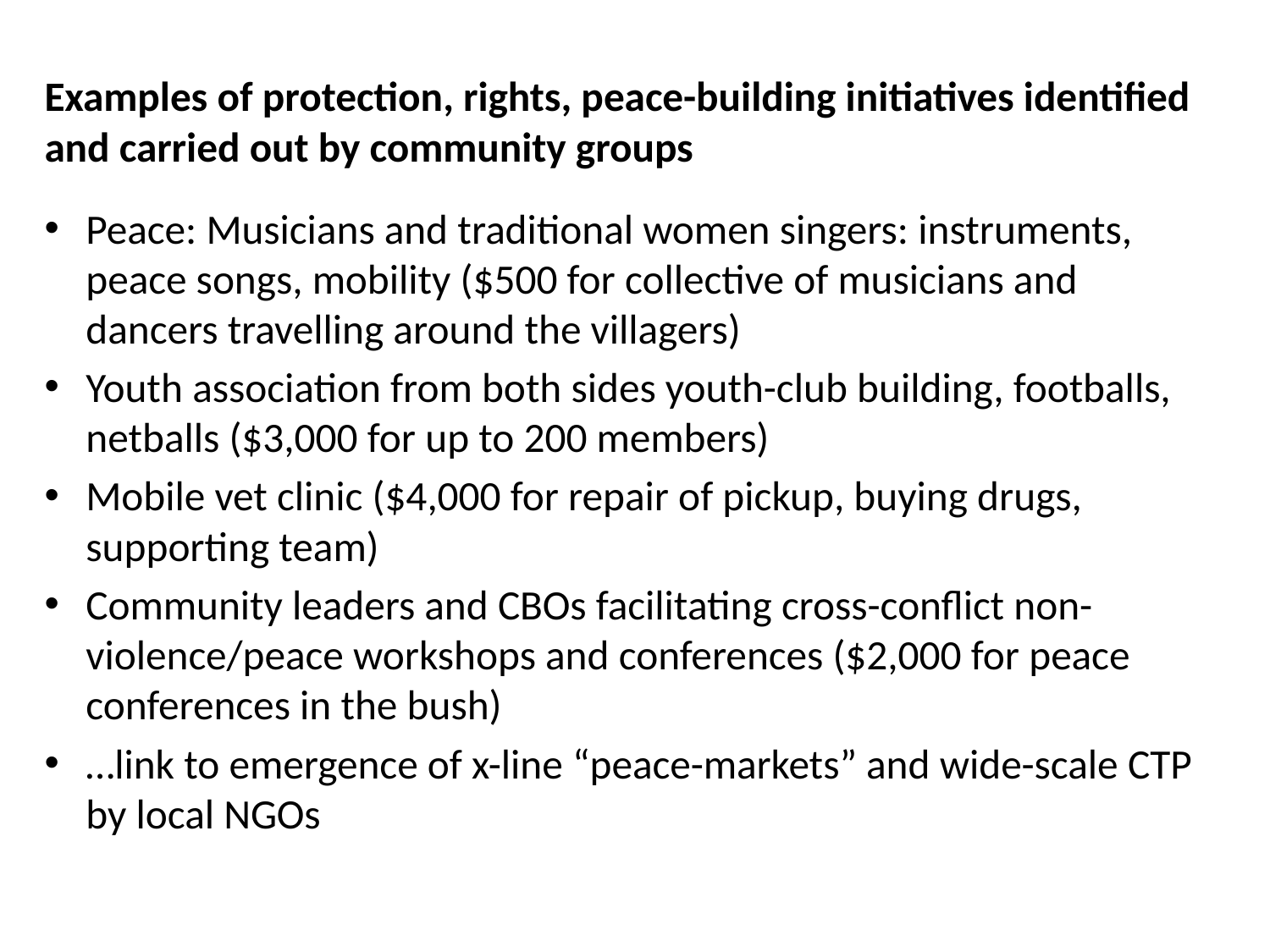

Examples of protection, rights, peace-building initiatives identified and carried out by community groups

Peace: Musicians and traditional women singers: instruments, peace songs, mobility ($500 for collective of musicians and dancers travelling around the villagers)
Youth association from both sides youth-club building, footballs, netballs ($3,000 for up to 200 members)
Mobile vet clinic ($4,000 for repair of pickup, buying drugs, supporting team)
Community leaders and CBOs facilitating cross-conflict non-violence/peace workshops and conferences ($2,000 for peace conferences in the bush)
…link to emergence of x-line “peace-markets” and wide-scale CTP by local NGOs